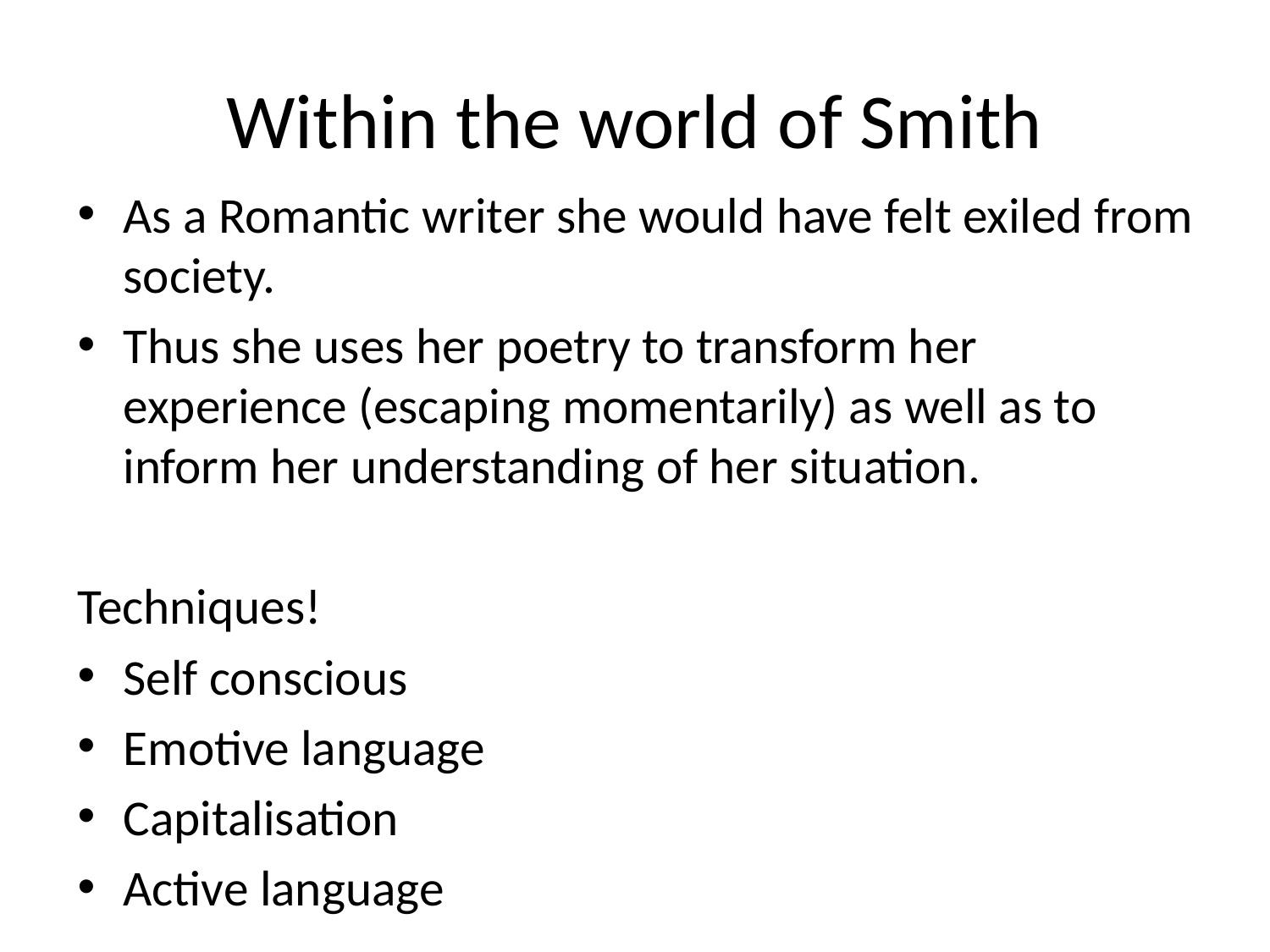

# Within the world of Smith
As a Romantic writer she would have felt exiled from society.
Thus she uses her poetry to transform her experience (escaping momentarily) as well as to inform her understanding of her situation.

Techniques!
Self conscious
Emotive language
Capitalisation
Active language